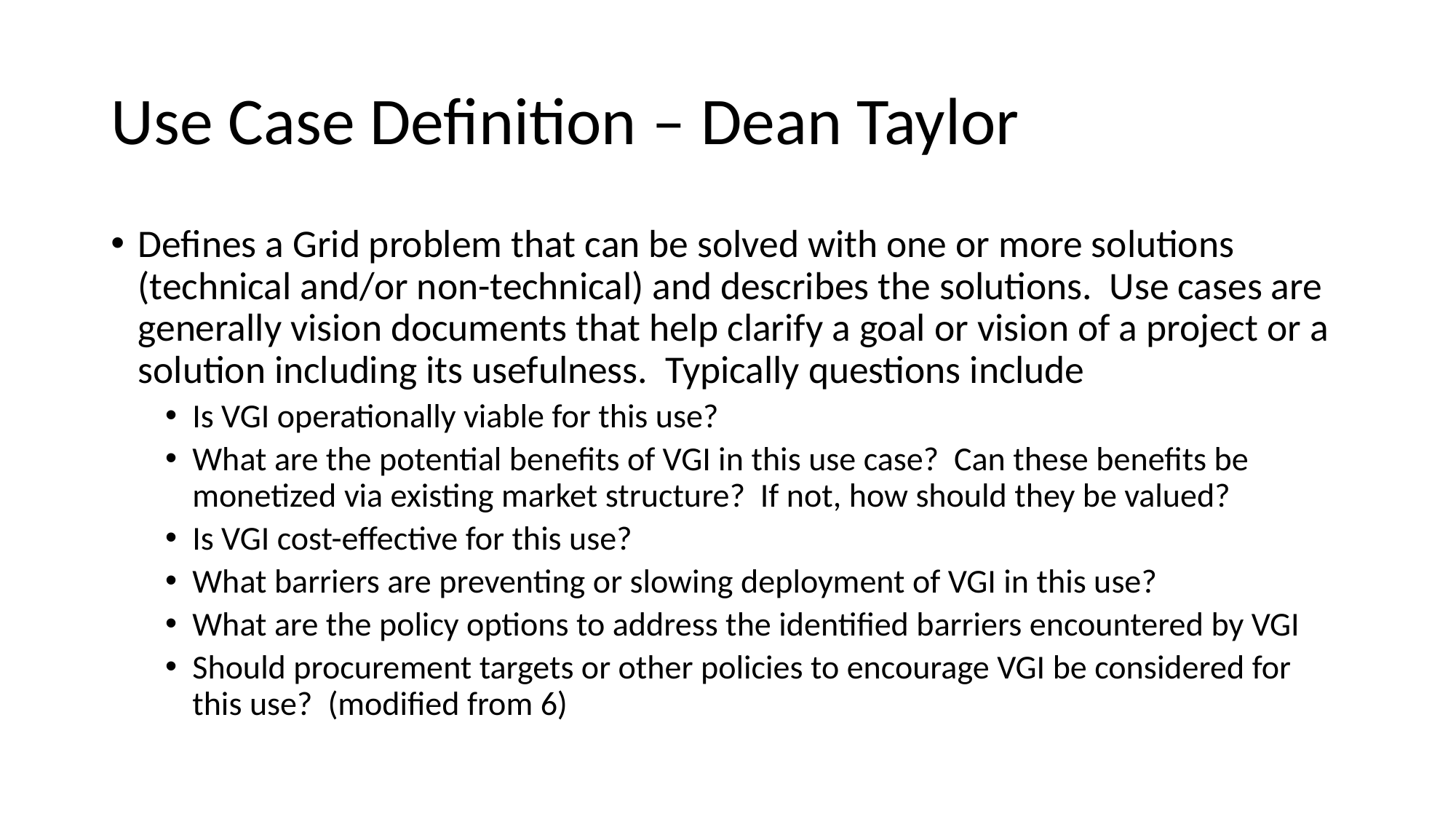

# Use Case Definition – Dean Taylor
Defines a Grid problem that can be solved with one or more solutions (technical and/or non-technical) and describes the solutions.  Use cases are generally vision documents that help clarify a goal or vision of a project or a solution including its usefulness.  Typically questions include
Is VGI operationally viable for this use?
What are the potential benefits of VGI in this use case?  Can these benefits be monetized via existing market structure?  If not, how should they be valued?
Is VGI cost-effective for this use?
What barriers are preventing or slowing deployment of VGI in this use?
What are the policy options to address the identified barriers encountered by VGI
Should procurement targets or other policies to encourage VGI be considered for this use?  (modified from 6)